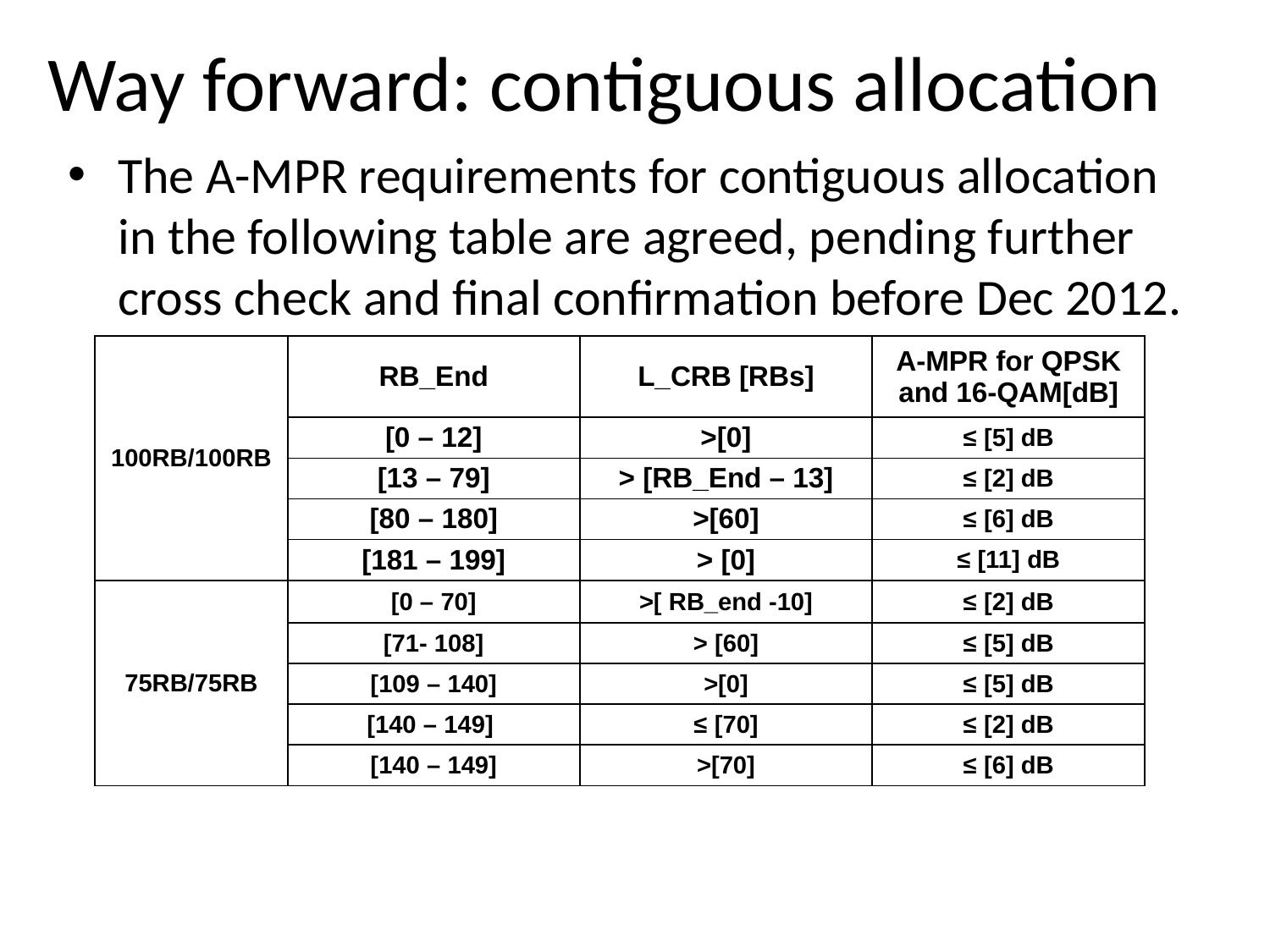

# Way forward: contiguous allocation
The A-MPR requirements for contiguous allocation in the following table are agreed, pending further cross check and final confirmation before Dec 2012.
| 100RB/100RB | RB\_End | L\_CRB [RBs] | A-MPR for QPSK and 16-QAM[dB] |
| --- | --- | --- | --- |
|  | [0 – 12] | >[0] | ≤ [5] dB |
|  | [13 – 79] | > [RB\_End – 13] | ≤ [2] dB |
|  | [80 – 180] | >[60] | ≤ [6] dB |
|  | [181 – 199] | > [0] | ≤ [11] dB |
| 75RB/75RB | [0 – 70] | >[ RB\_end -10] | ≤ [2] dB |
|  | [71- 108] | > [60] | ≤ [5] dB |
|  | [109 – 140] | >[0] | ≤ [5] dB |
|  | [140 – 149] | ≤ [70] | ≤ [2] dB |
|  | [140 – 149] | >[70] | ≤ [6] dB |